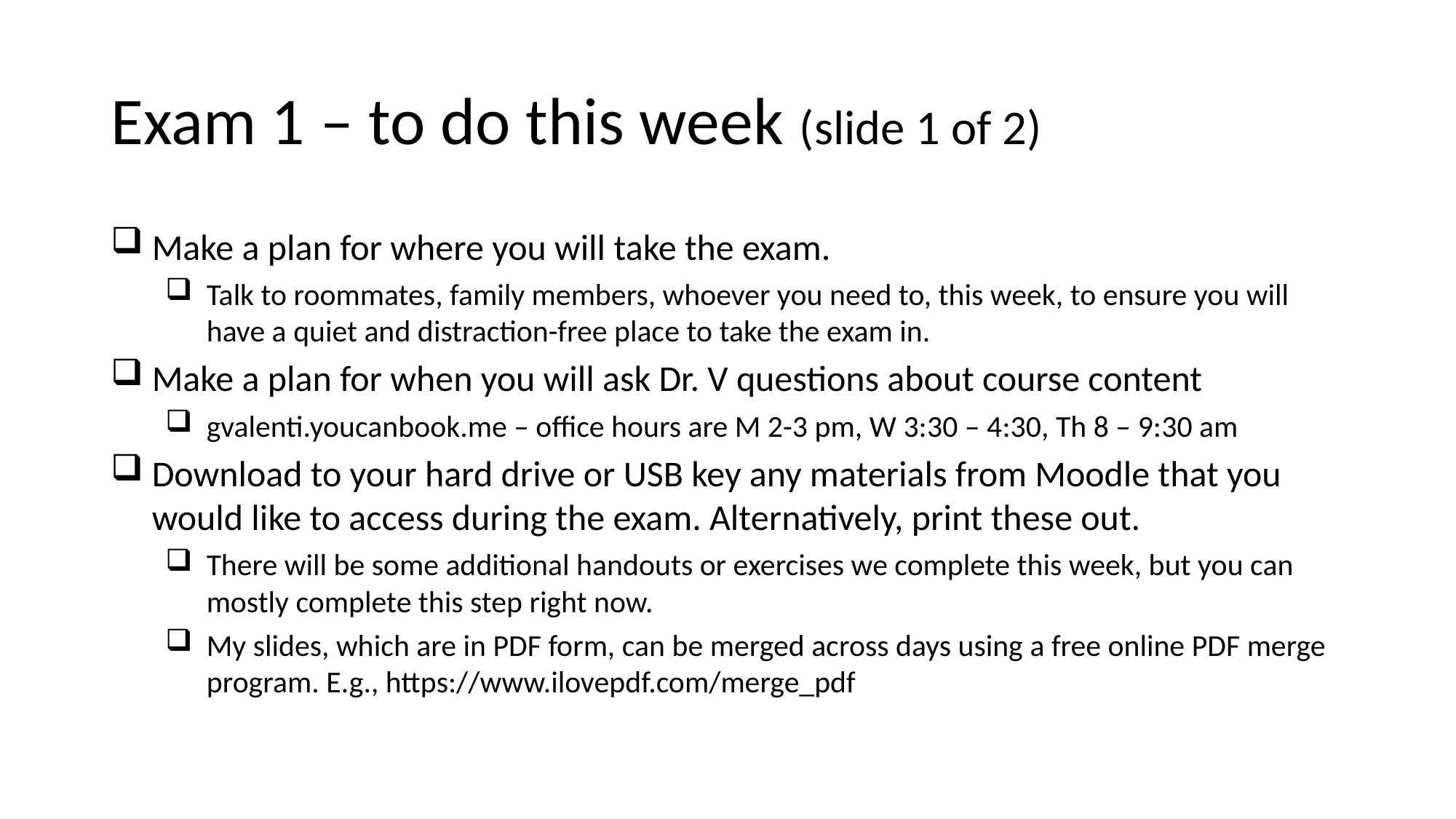

# Exam 1 – to do this week (slide 1 of 2)
Make a plan for where you will take the exam.
Talk to roommates, family members, whoever you need to, this week, to ensure you will have a quiet and distraction-free place to take the exam in.
Make a plan for when you will ask Dr. V questions about course content
gvalenti.youcanbook.me – office hours are M 2-3 pm, W 3:30 – 4:30, Th 8 – 9:30 am
Download to your hard drive or USB key any materials from Moodle that you would like to access during the exam. Alternatively, print these out.
There will be some additional handouts or exercises we complete this week, but you can mostly complete this step right now.
My slides, which are in PDF form, can be merged across days using a free online PDF merge program. E.g., https://www.ilovepdf.com/merge_pdf